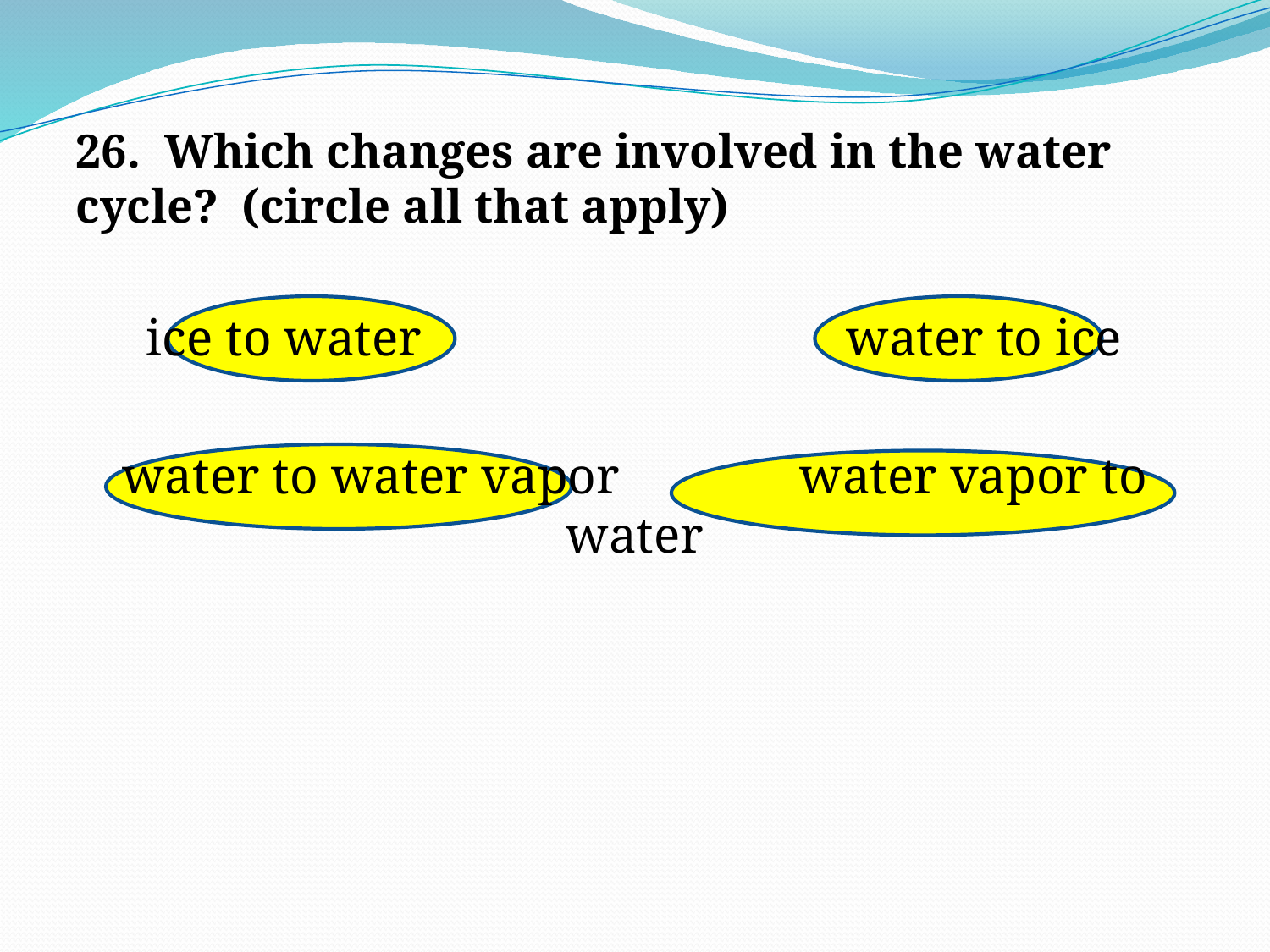

26.  Which changes are involved in the water cycle?  (circle all that apply)

ice to water                                 water to ice

water to water vapor              water vapor to water